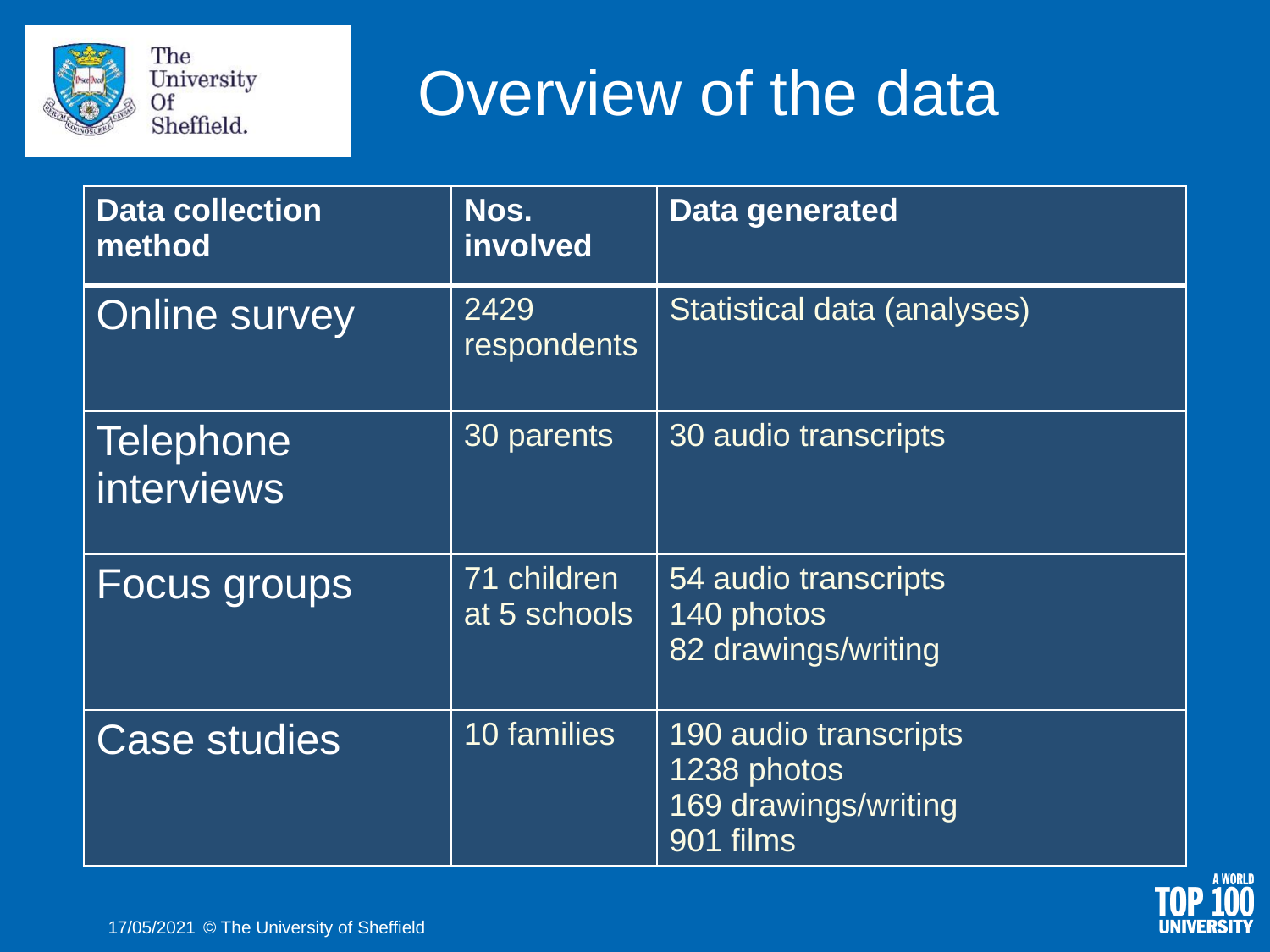

Overview of the data
| Data collection method | Nos. involved | Data generated |
| --- | --- | --- |
| Online survey | 2429 respondents | Statistical data (analyses) |
| Telephone interviews | 30 parents | 30 audio transcripts |
| Focus groups | 71 children at 5 schools | 54 audio transcripts 140 photos 82 drawings/writing |
| Case studies | 10 families | 190 audio transcripts 1238 photos 169 drawings/writing 901 films |
17/05/2021
© The University of Sheffield